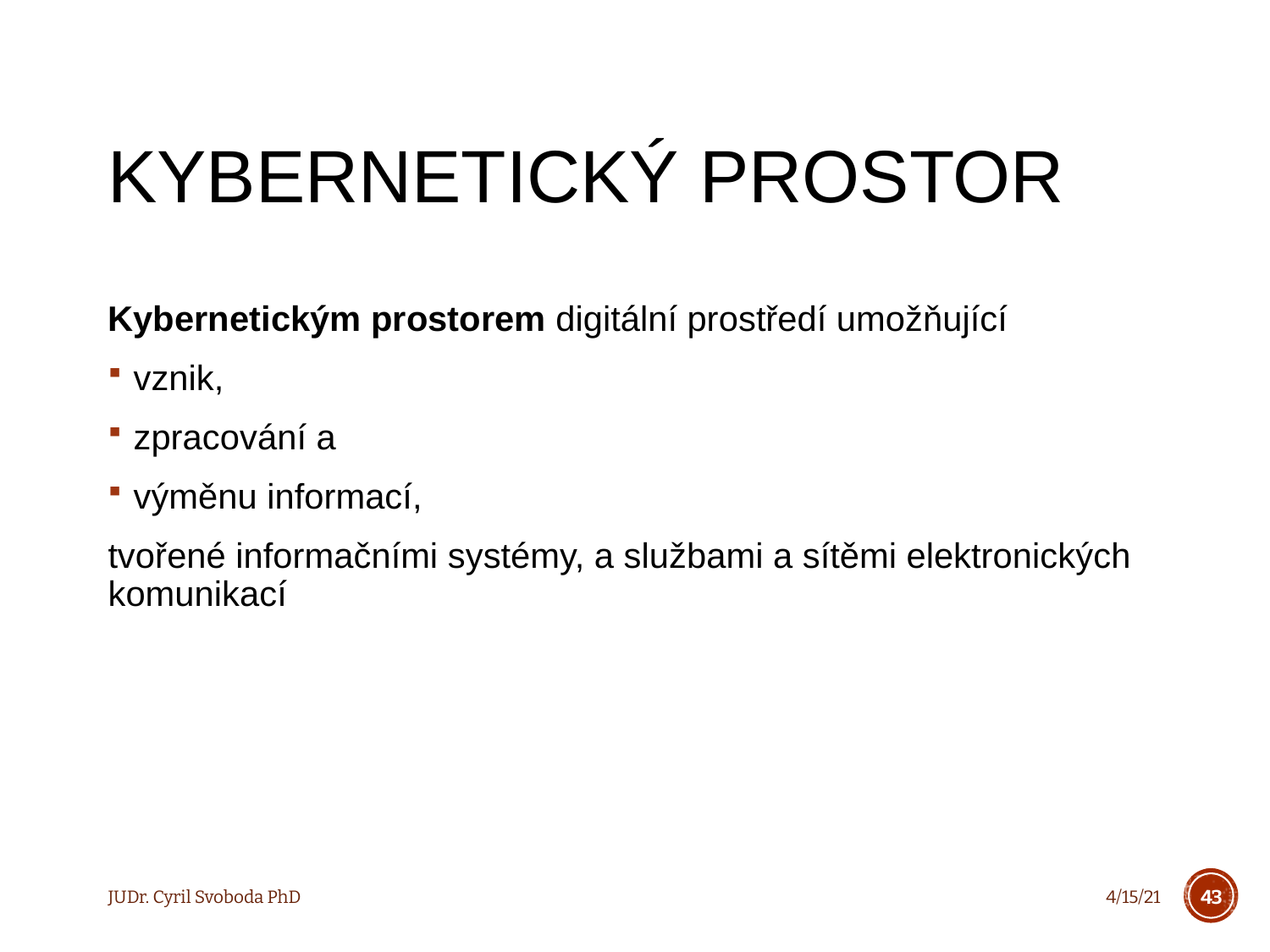

# Kybernetický prostor
Kybernetickým prostorem digitální prostředí umožňující
vznik,
zpracování a
výměnu informací,
tvořené informačními systémy, a službami a sítěmi elektronických komunikací
JUDr. Cyril Svoboda PhD
4/15/21
43